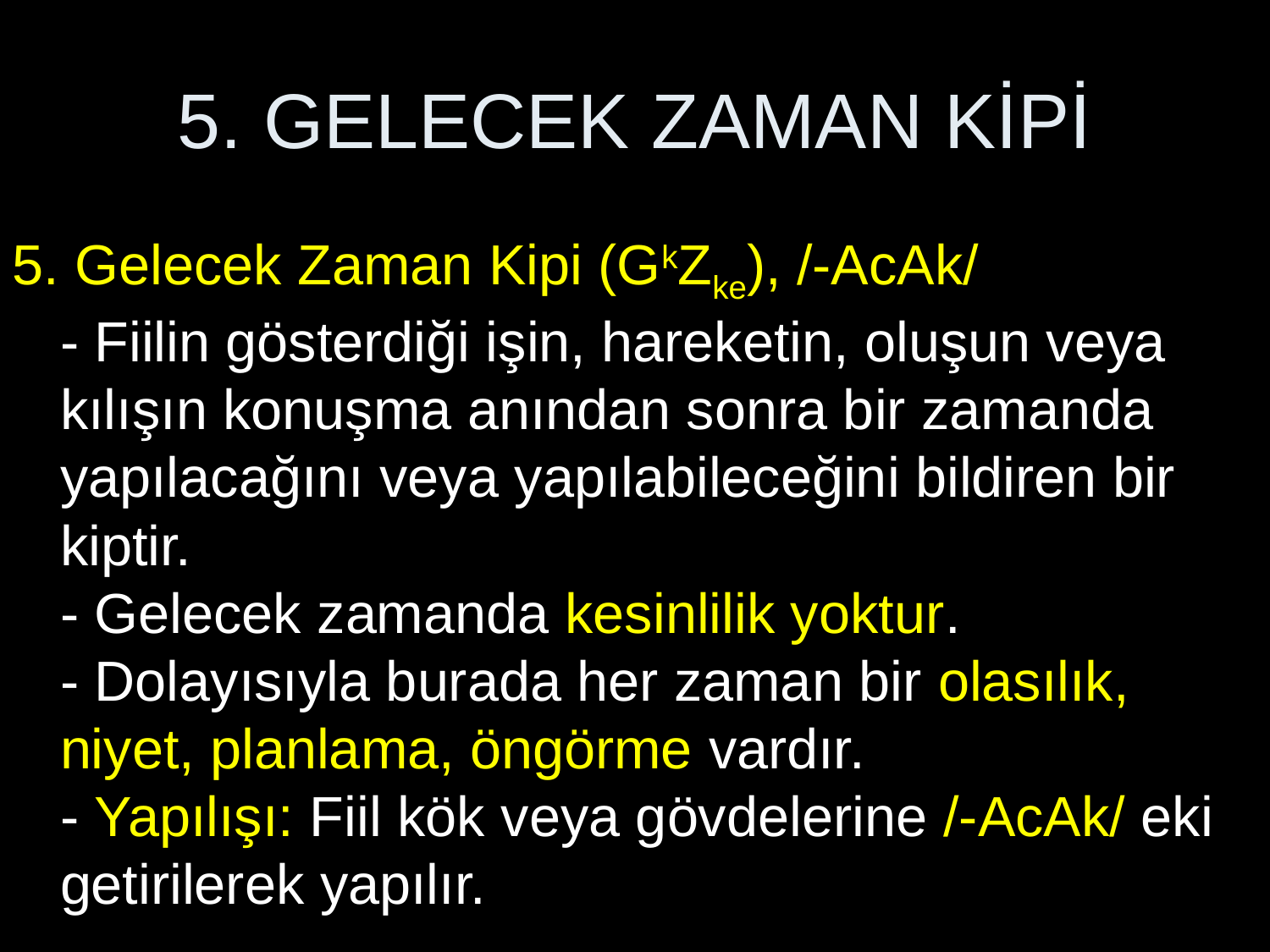

# 5. GELECEK ZAMAN KİPİ
5. Gelecek Zaman Kipi (GkZke), /-AcAk/
- Fiilin gösterdiği işin, hareketin, oluşun veya kılışın konuşma anından sonra bir zamanda yapılacağını veya yapılabileceğini bildiren bir kiptir.
- Gelecek zamanda kesinlilik yoktur.
- Dolayısıyla burada her zaman bir olasılık, niyet, planlama, öngörme vardır.
- Yapılışı: Fiil kök veya gövdelerine /-AcAk/ eki getirilerek yapılır.